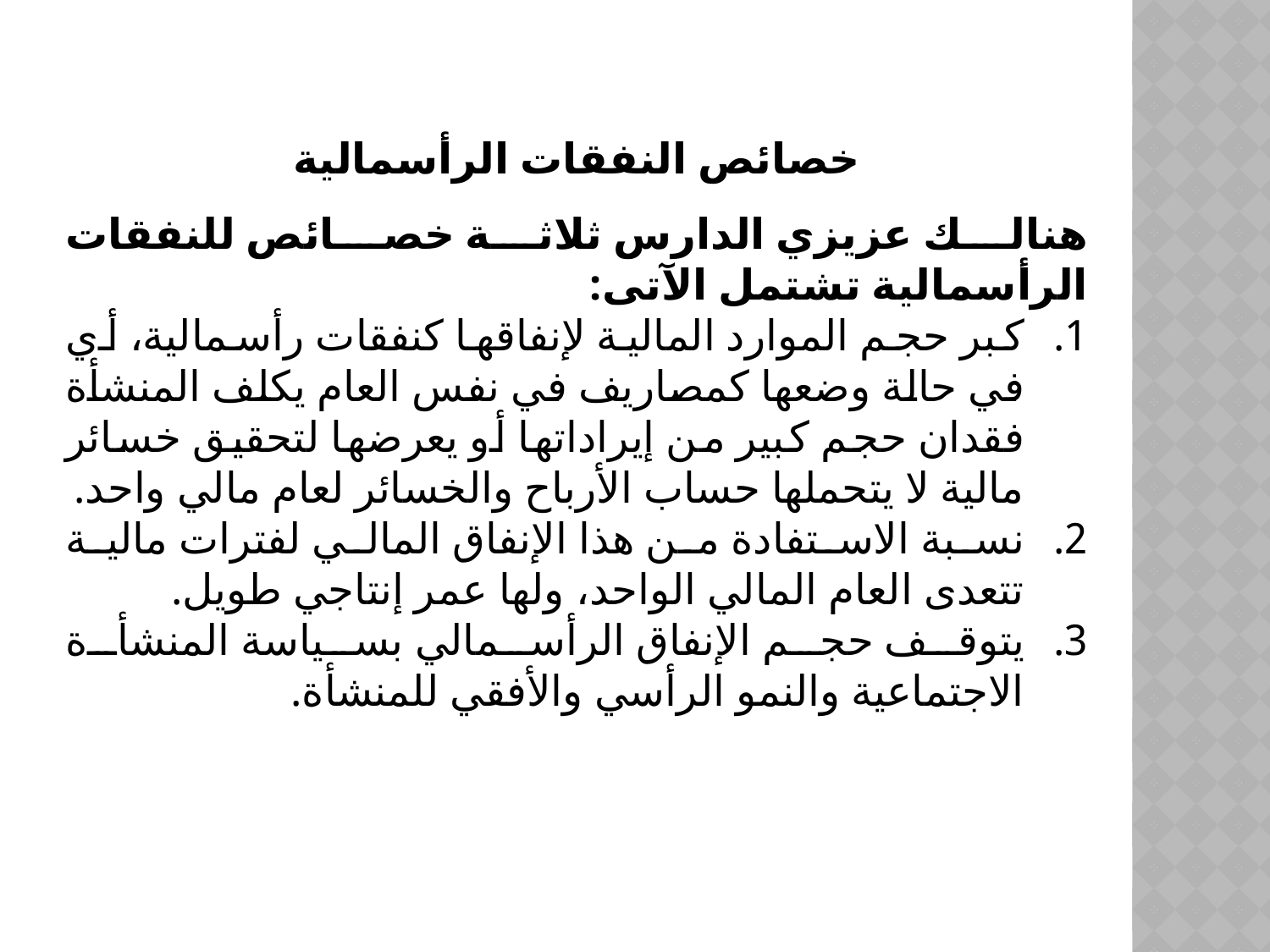

خصائص النفقات الرأسمالية
هنالك عزيزي الدارس ثلاثة خصائص للنفقات الرأسمالية تشتمل الآتى:
كبر حجم الموارد المالية لإنفاقها كنفقات رأسمالية، أي في حالة وضعها كمصاريف في نفس العام يكلف المنشأة فقدان حجم كبير من إيراداتها أو يعرضها لتحقيق خسائر مالية لا يتحملها حساب الأرباح والخسائر لعام مالي واحد.
نسبة الاستفادة من هذا الإنفاق المالي لفترات مالية تتعدى العام المالي الواحد، ولها عمر إنتاجي طويل.
يتوقف حجم الإنفاق الرأسمالي بسياسة المنشأة الاجتماعية والنمو الرأسي والأفقي للمنشأة.